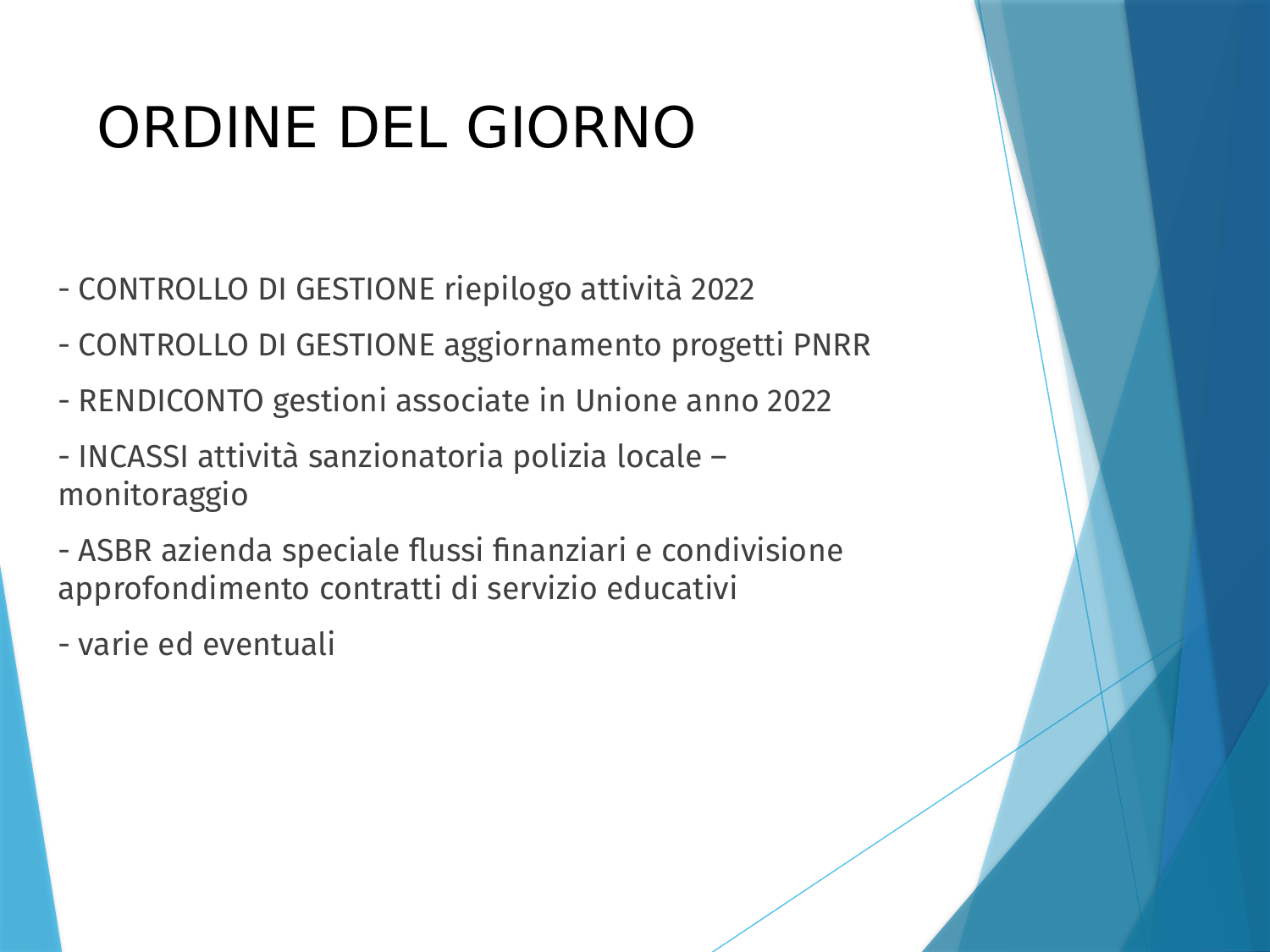

# ORDINE DEL GIORNO

- CONTROLLO DI GESTIONE riepilogo attività 2022
- CONTROLLO DI GESTIONE aggiornamento progetti PNRR
- RENDICONTO gestioni associate in Unione anno 2022
- INCASSI attività sanzionatoria polizia locale – monitoraggio
- ASBR azienda speciale flussi finanziari e condivisione approfondimento contratti di servizio educativi
- varie ed eventuali